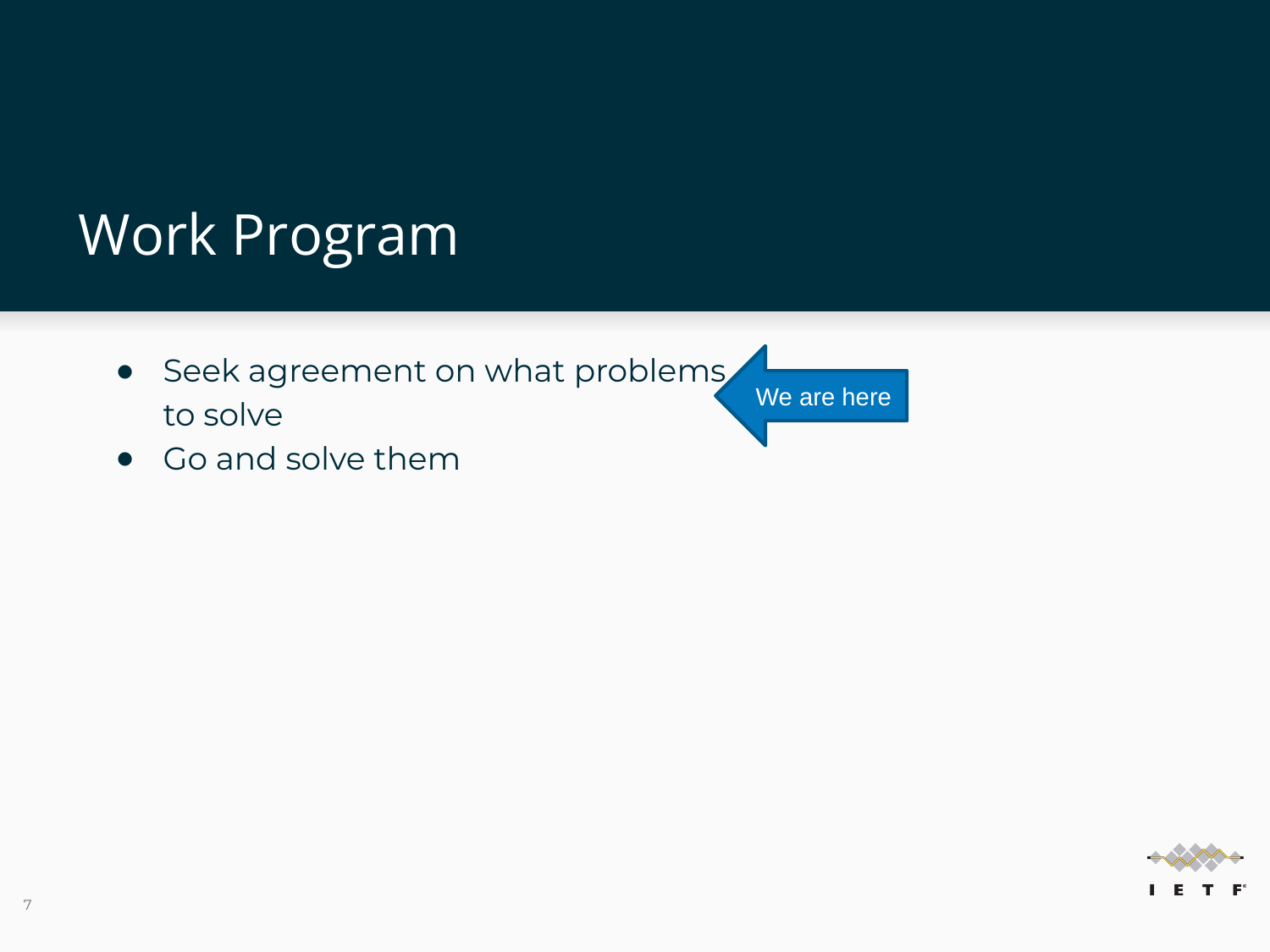

# Work Program
Seek agreement on what problems to solve
Go and solve them
We are here
7